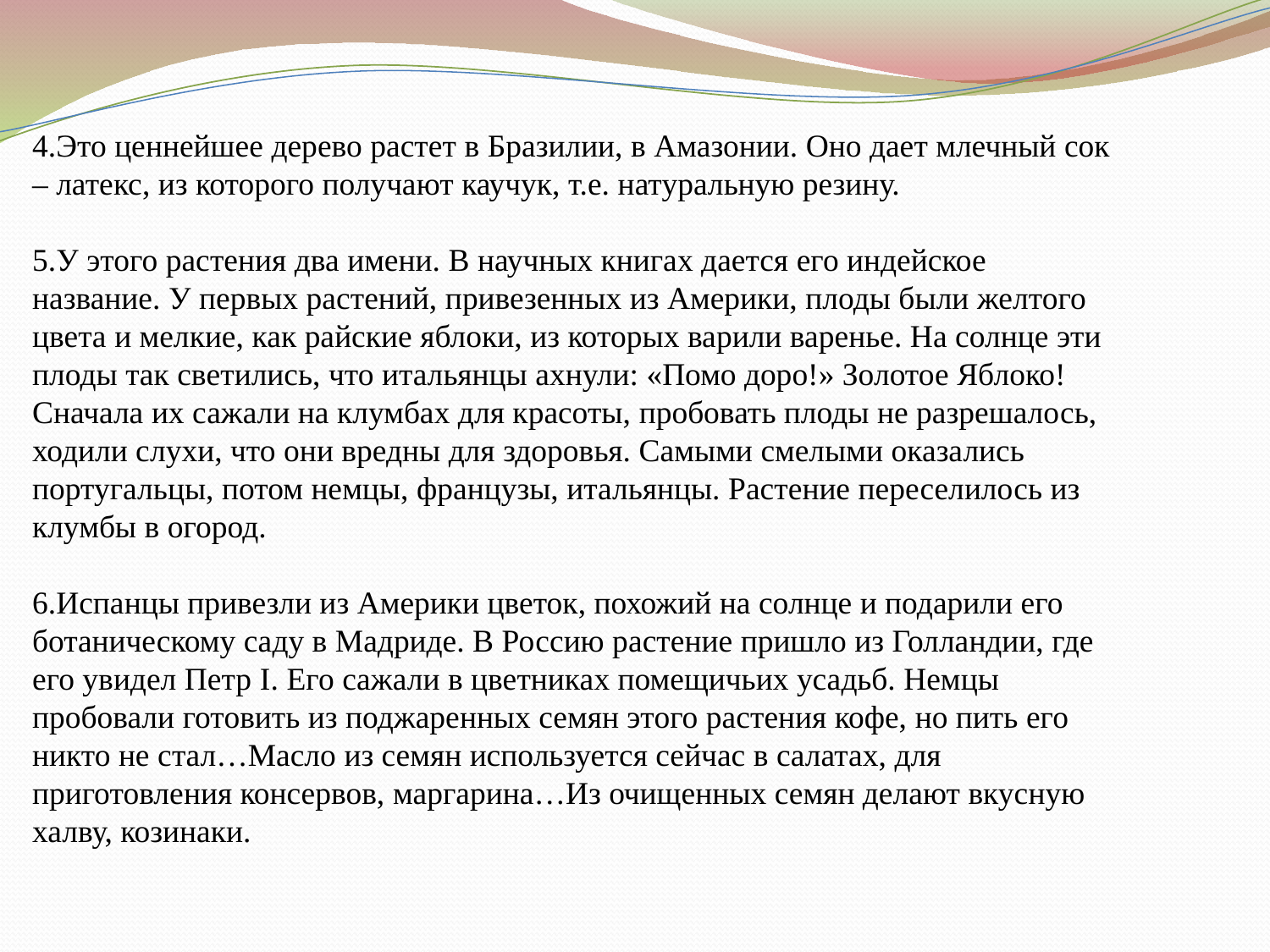

4.Это ценнейшее дерево растет в Бразилии, в Амазонии. Оно дает млечный сок – латекс, из которого получают каучук, т.е. натуральную резину.

5.У этого растения два имени. В научных книгах дается его индейское название. У первых растений, привезенных из Америки, плоды были желтого цвета и мелкие, как райские яблоки, из которых варили варенье. На солнце эти плоды так светились, что итальянцы ахнули: «Помо доро!» Золотое Яблоко! Сначала их сажали на клумбах для красоты, пробовать плоды не разрешалось, ходили слухи, что они вредны для здоровья. Самыми смелыми оказались португальцы, потом немцы, французы, итальянцы. Растение переселилось из клумбы в огород.

6.Испанцы привезли из Америки цветок, похожий на солнце и подарили его ботаническому саду в Мадриде. В Россию растение пришло из Голландии, где его увидел Петр I. Его сажали в цветниках помещичьих усадьб. Немцы пробовали готовить из поджаренных семян этого растения кофе, но пить его никто не стал…Масло из семян используется сейчас в салатах, для приготовления консервов, маргарина…Из очищенных семян делают вкусную халву, козинаки.